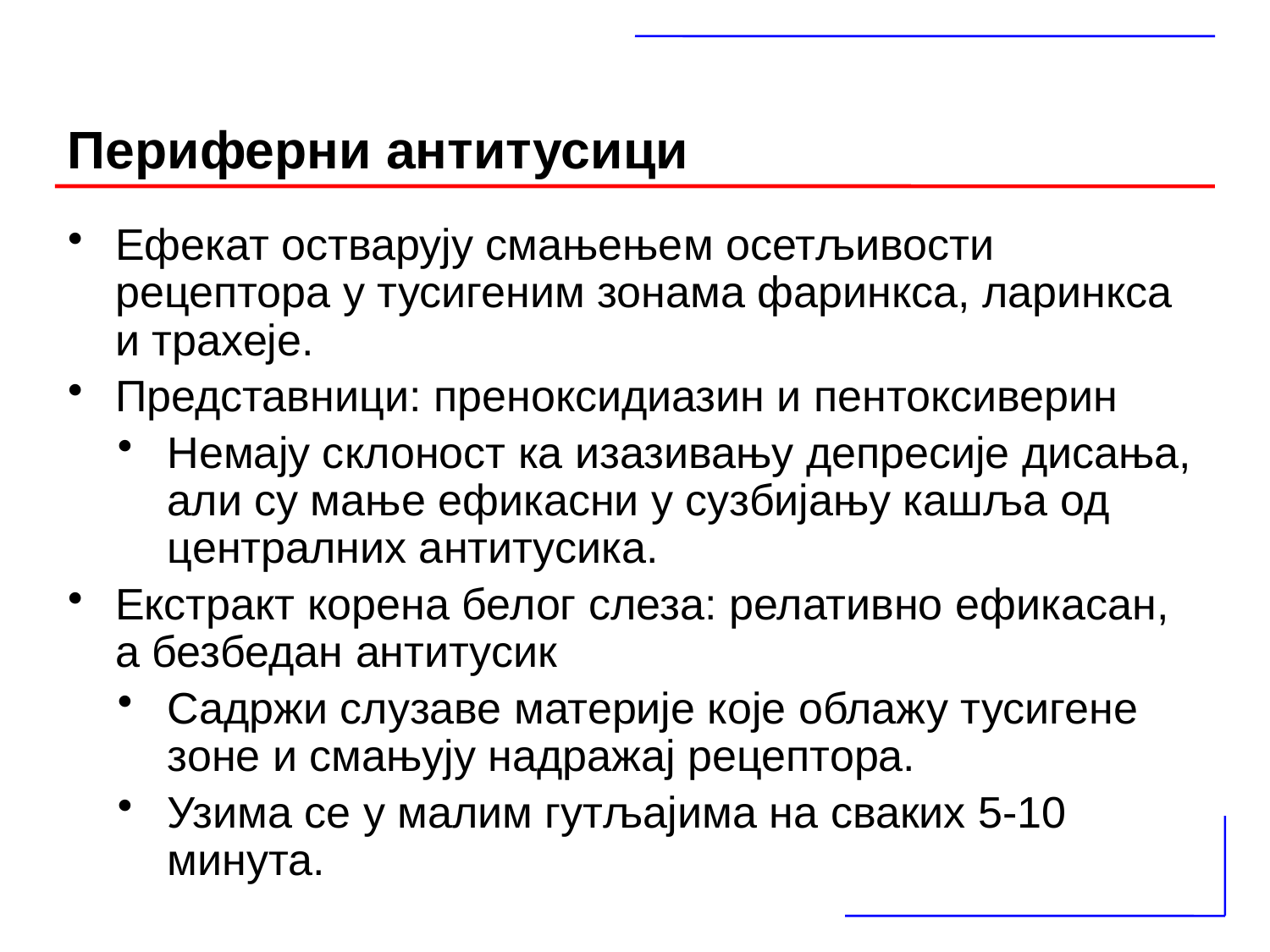

# Периферни антитусици
Ефекат остварују смањењем осетљивости рецептора у тусигеним зонама фаринкса, ларинкса и трахеје.
Представници: преноксидиазин и пентоксиверин
Немају склоност ка изазивању депресије дисања, али су мање ефикасни у сузбијању кашља од централних антитусика.
Екстракт корена белог слеза: релативно ефикасан, а безбедан антитусик
Садржи слузаве материје које облажу тусигене зоне и смањују надражај рецептора.
Узима се у малим гутљајима на сваких 5-10 минута.